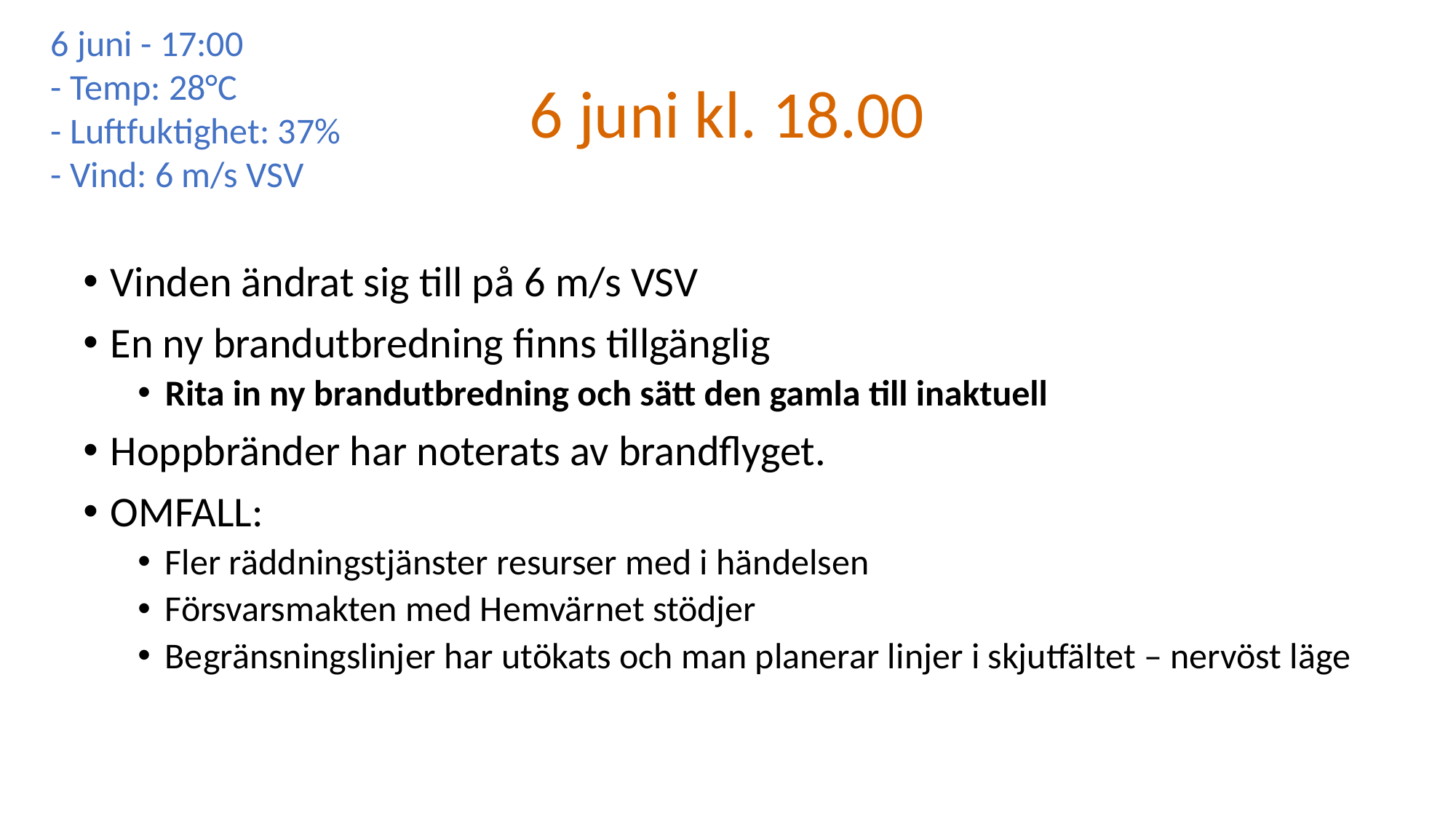

6 juni - 17:00
- Temp: 28°C
- Luftfuktighet: 37%
- Vind: 6 m/s VSV
# 6 juni kl. 18.00
Vinden ändrat sig till på 6 m/s VSV
En ny brandutbredning finns tillgänglig
Rita in ny brandutbredning och sätt den gamla till inaktuell
Hoppbränder har noterats av brandflyget.
OMFALL:
Fler räddningstjänster resurser med i händelsen
Försvarsmakten med Hemvärnet stödjer
Begränsningslinjer har utökats och man planerar linjer i skjutfältet – nervöst läge